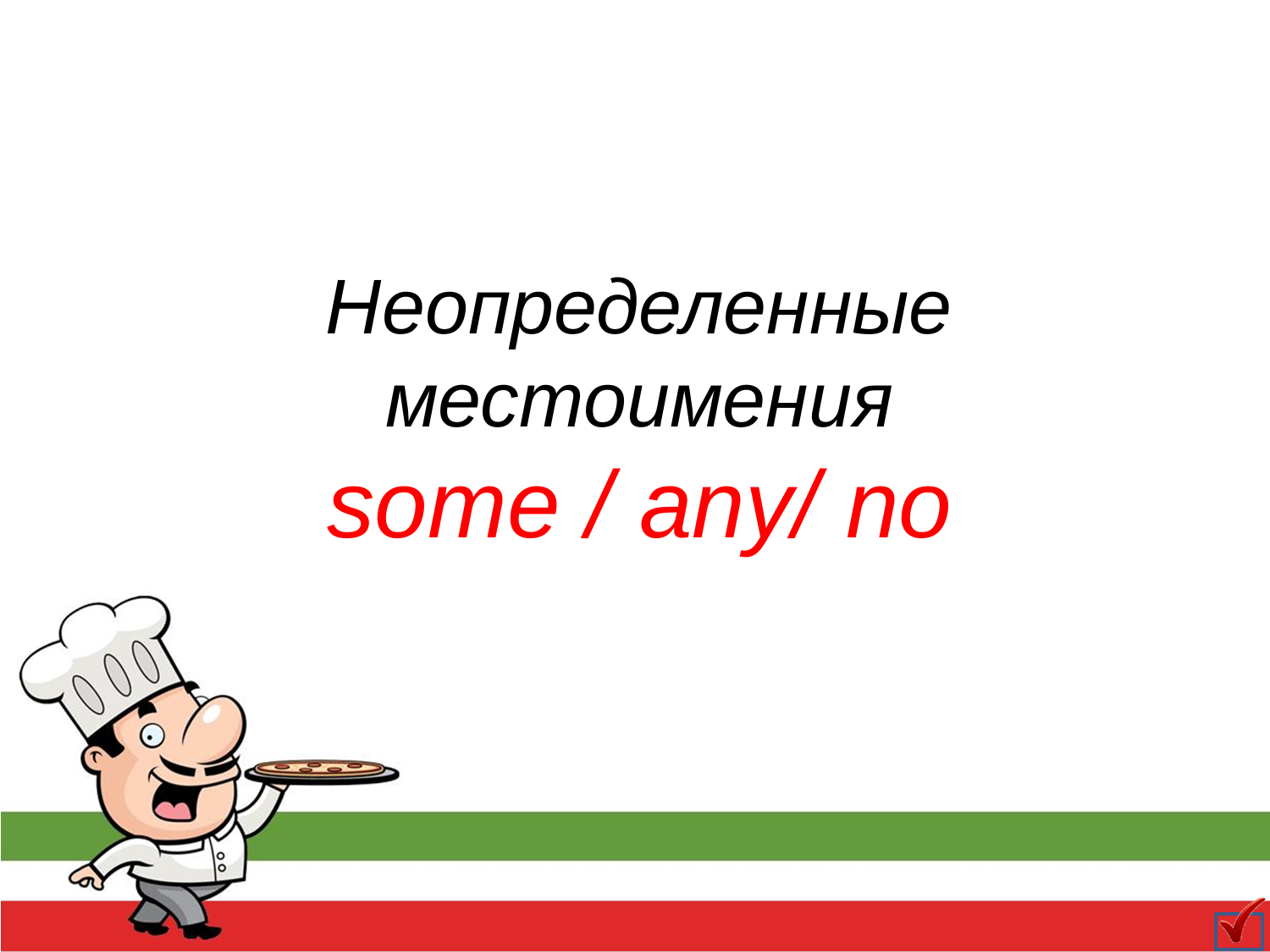

# Неопределенные местоимения some / any/ no